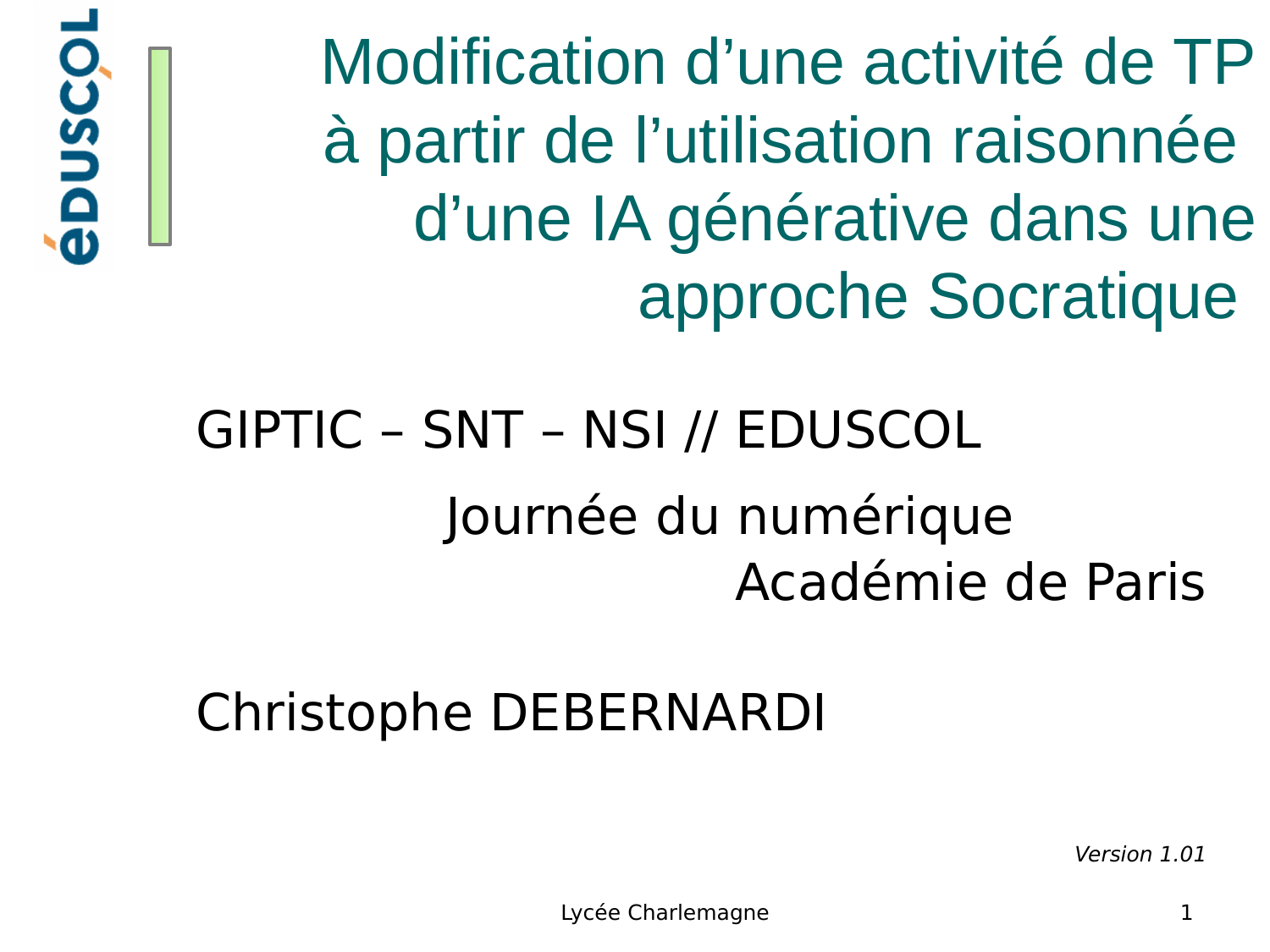

# Modification d’une activité de TP à partir de l’utilisation raisonnée d’une IA générative dans une approche Socratique
GIPTIC – SNT – NSI // EDUSCOL
Journée du numérique
			Académie de Paris

Christophe DEBERNARDI

				Version 1.01
Lycée Charlemagne
1